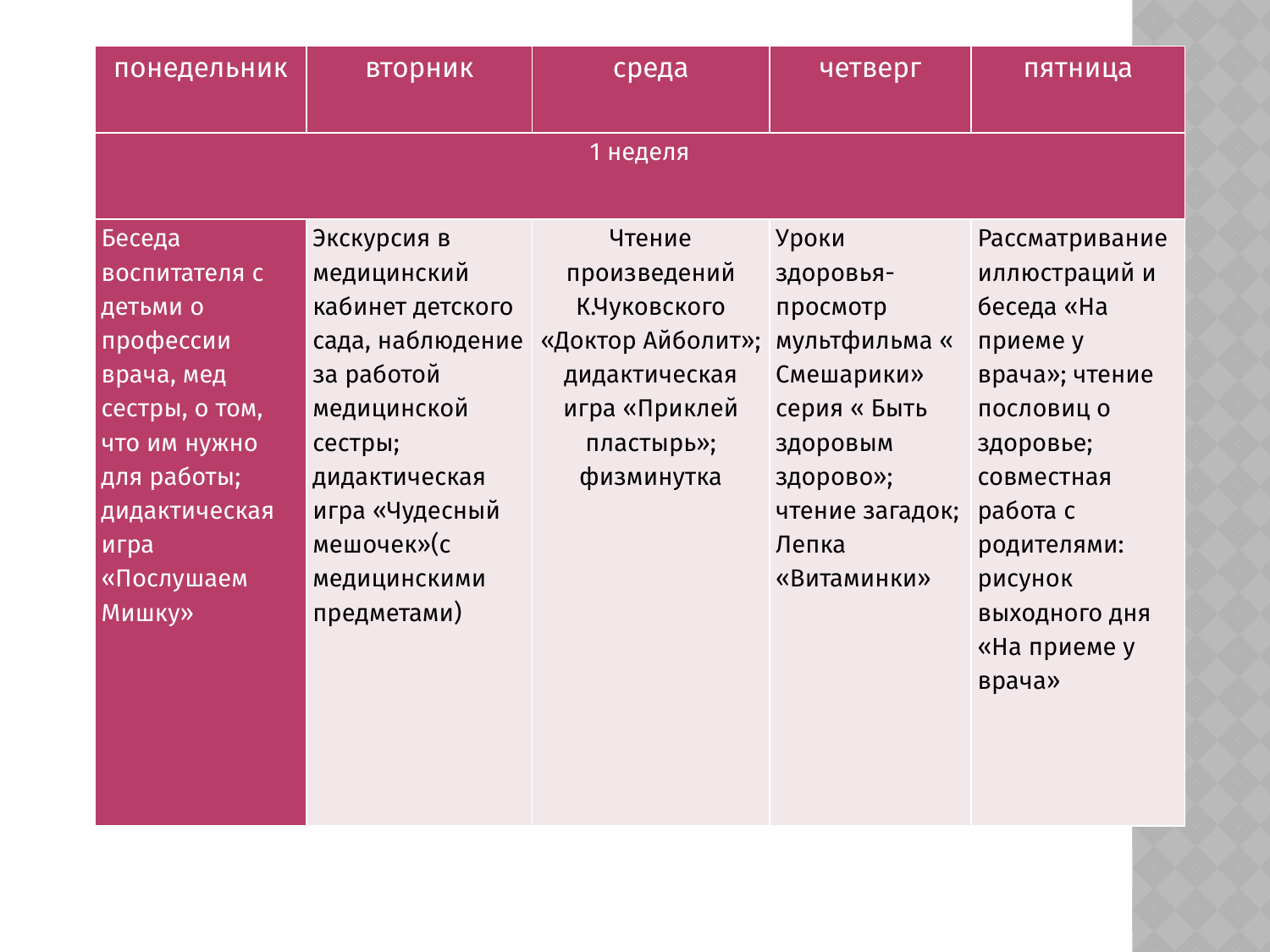

| понедельник | вторник | среда | четверг | пятница |
| --- | --- | --- | --- | --- |
| 1 неделя |  |  |  |  |
| Беседа воспитателя с детьми о профессии врача, мед сестры, о том, что им нужно для работы; дидактическая игра «Послушаем Мишку» | Экскурсия в медицинский кабинет детского сада, наблюдение за работой медицинской сестры; дидактическая игра «Чудесный мешочек»(с медицинскими предметами) | Чтение произведений К.Чуковского «Доктор Айболит»; дидактическая игра «Приклей пластырь»; физминутка | Уроки здоровья-просмотр мультфильма « Смешарики» серия « Быть здоровым здорово»; чтение загадок; Лепка «Витаминки» | Рассматривание иллюстраций и беседа «На приеме у врача»; чтение пословиц о здоровье; совместная работа с родителями: рисунок выходного дня «На приеме у врача» |